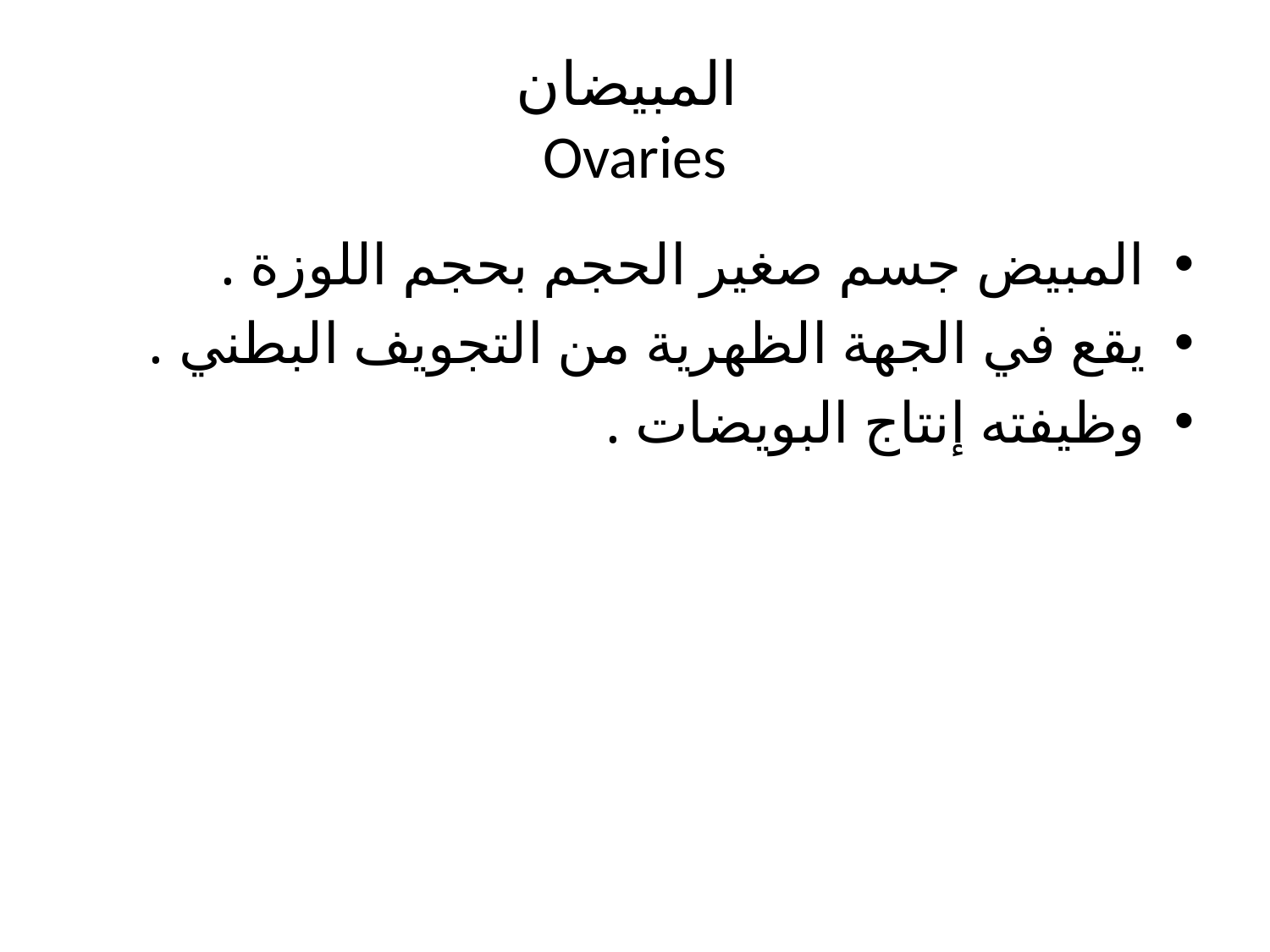

# المبيضان Ovaries
المبيض جسم صغير الحجم بحجم اللوزة .
يقع في الجهة الظهرية من التجويف البطني .
وظيفته إنتاج البويضات .